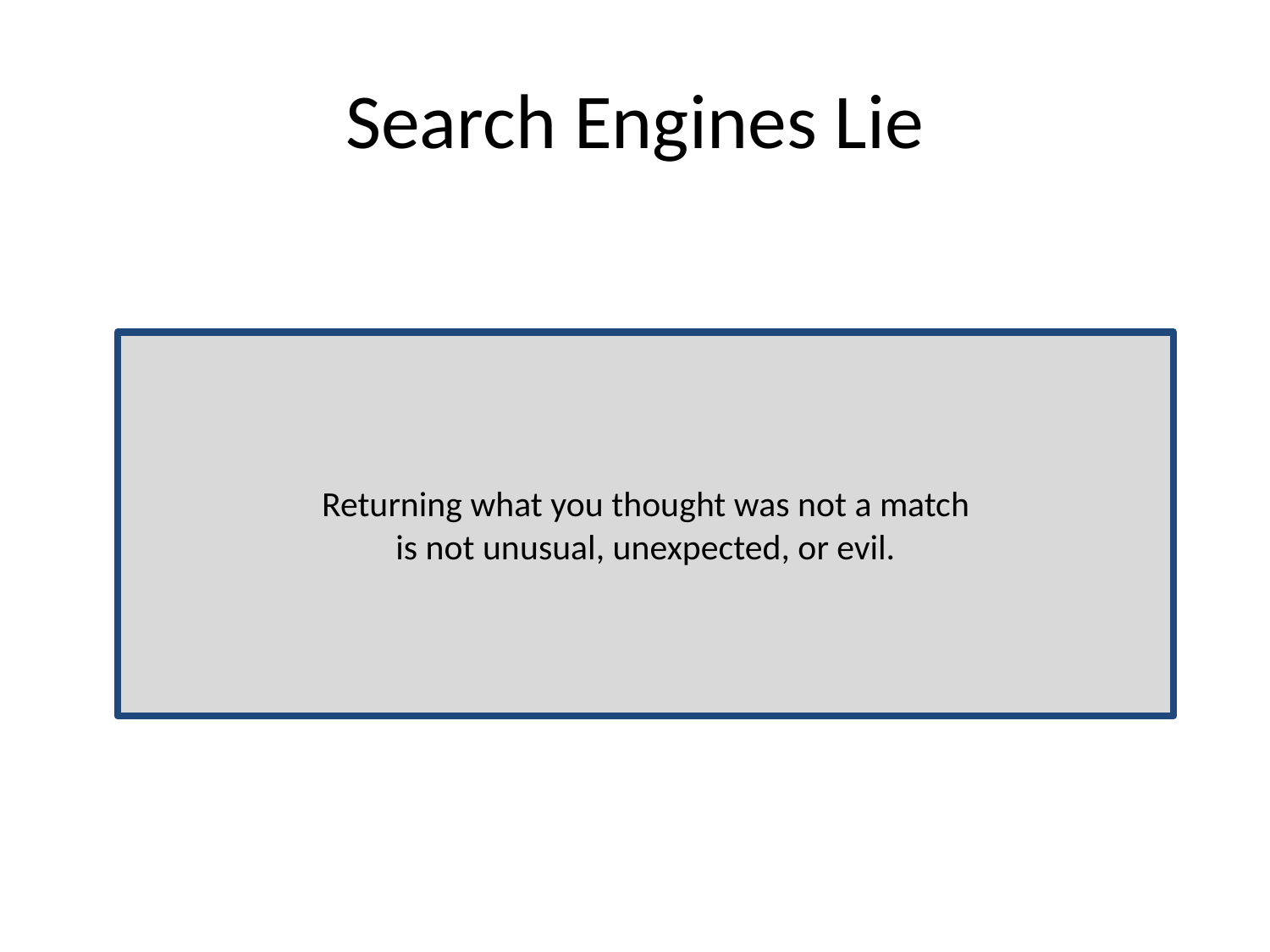

# Search Engines Lie
Returning what you thought was not a match
is not unusual, unexpected, or evil.